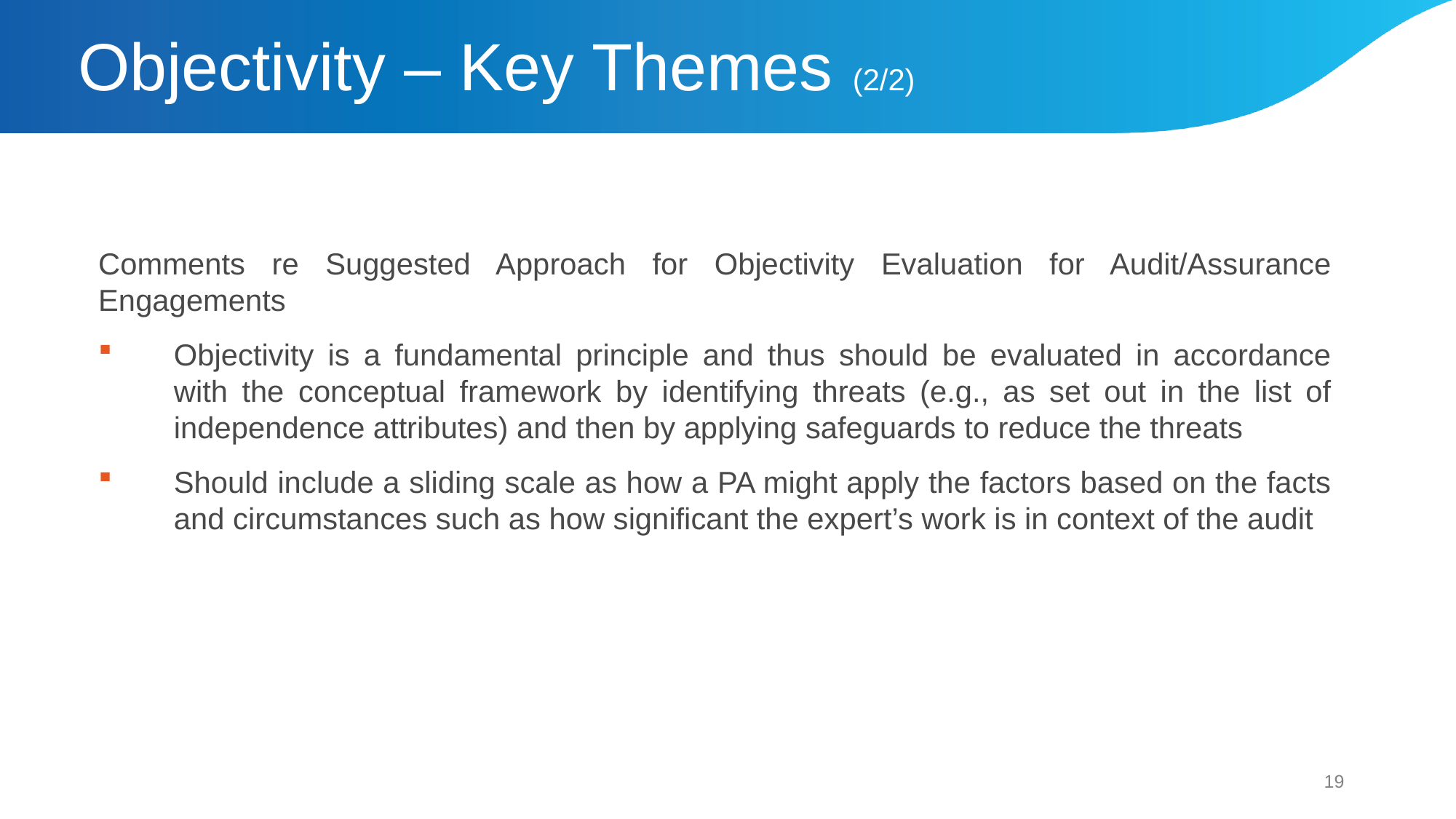

# Objectivity – Key Themes (2/2)

Comments re Suggested Approach for Objectivity Evaluation for Audit/Assurance Engagements
Objectivity is a fundamental principle and thus should be evaluated in accordance with the conceptual framework by identifying threats (e.g., as set out in the list of independence attributes) and then by applying safeguards to reduce the threats
Should include a sliding scale as how a PA might apply the factors based on the facts and circumstances such as how significant the expert’s work is in context of the audit

19